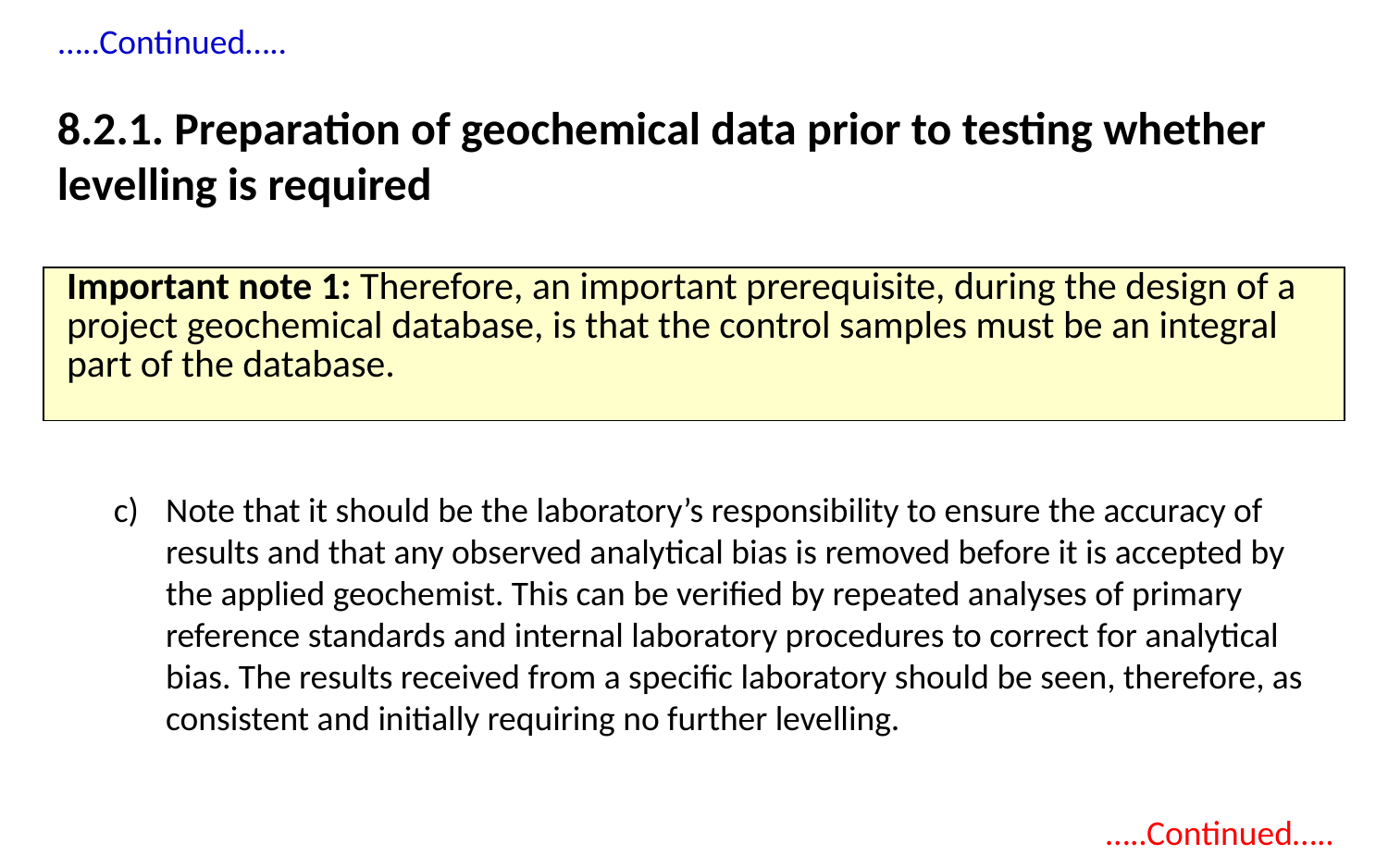

…..Continued…..
8.2.1. Preparation of geochemical data prior to testing whether levelling is required

Note that it should be the laboratory’s responsibility to ensure the accuracy of results and that any observed analytical bias is removed before it is accepted by the applied geochemist. This can be verified by repeated analyses of primary reference standards and internal laboratory procedures to correct for analytical bias. The results received from a specific laboratory should be seen, therefore, as consistent and initially requiring no further levelling.
| Important note 1: Therefore, an important prerequisite, during the design of a project geochemical database, is that the control samples must be an integral part of the database. |
| --- |
…..Continued…..